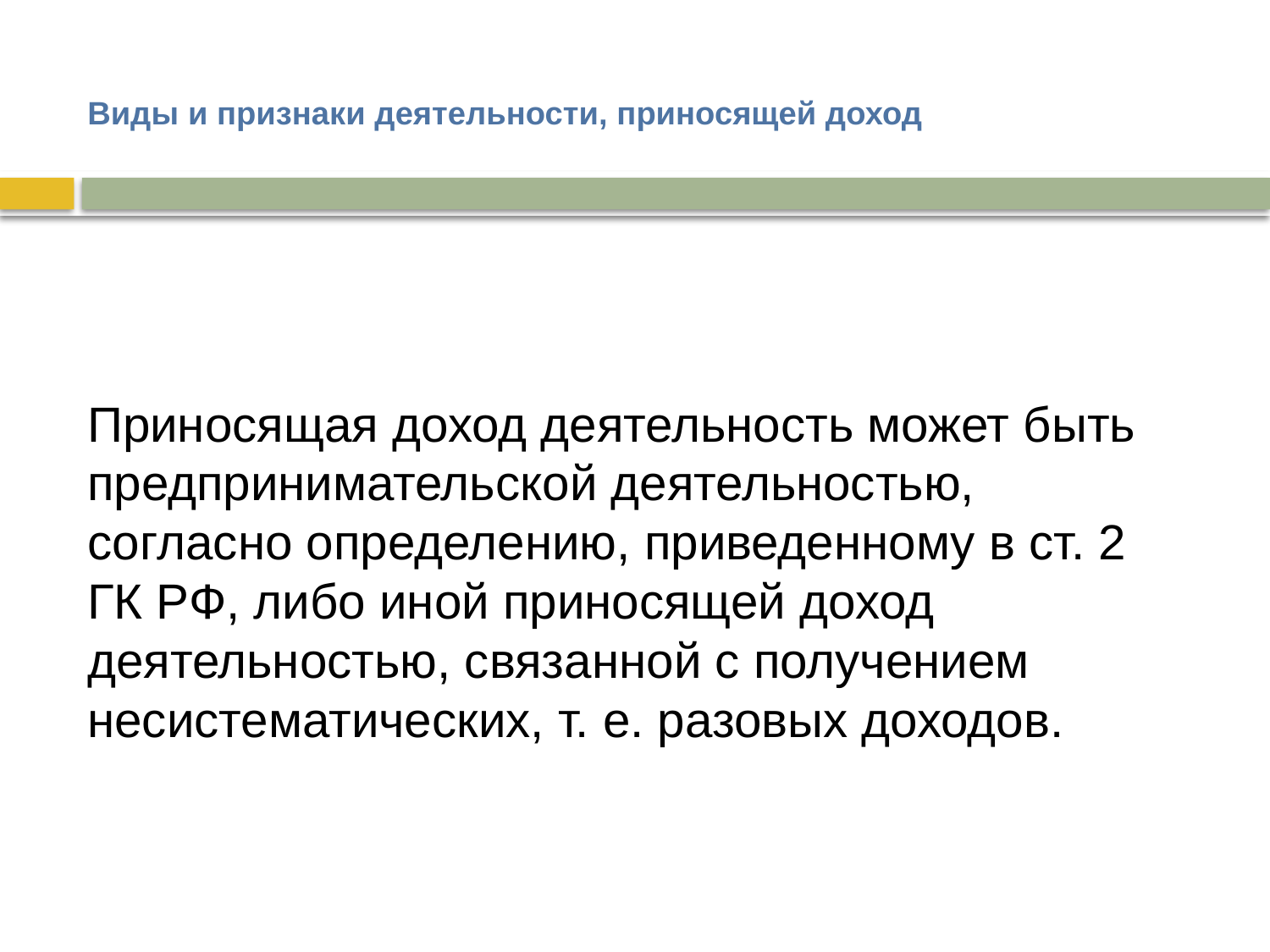

# Виды и признаки деятельности, приносящей доход
Приносящая доход деятельность может быть предпринимательской деятельностью, согласно определению, приведенному в ст. 2 ГК РФ, либо иной приносящей доход деятельностью, связанной с получением несистематических, т. е. разовых доходов.